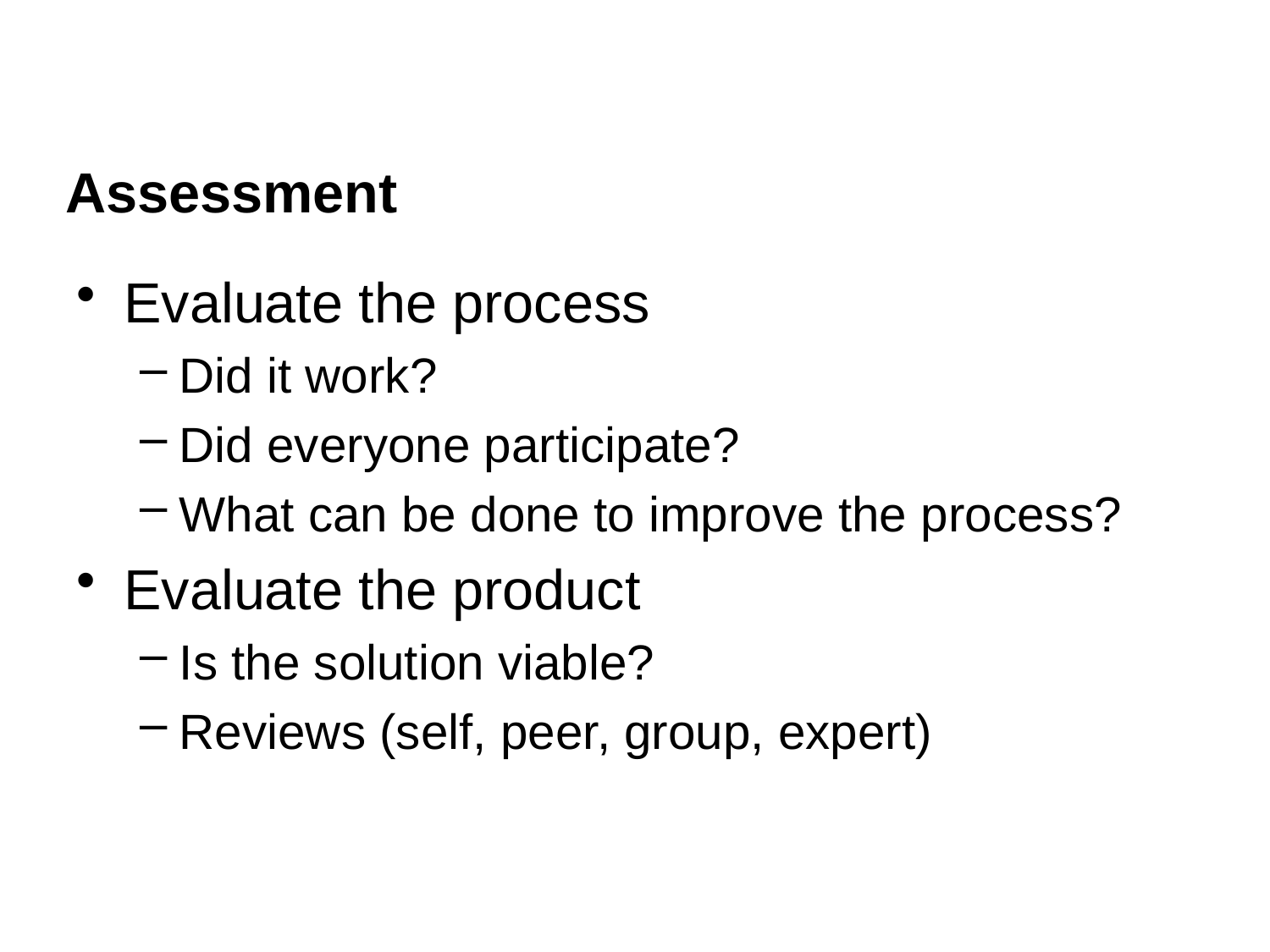

# Assessment
Evaluate the process
Did it work?
Did everyone participate?
What can be done to improve the process?
Evaluate the product
Is the solution viable?
Reviews (self, peer, group, expert)